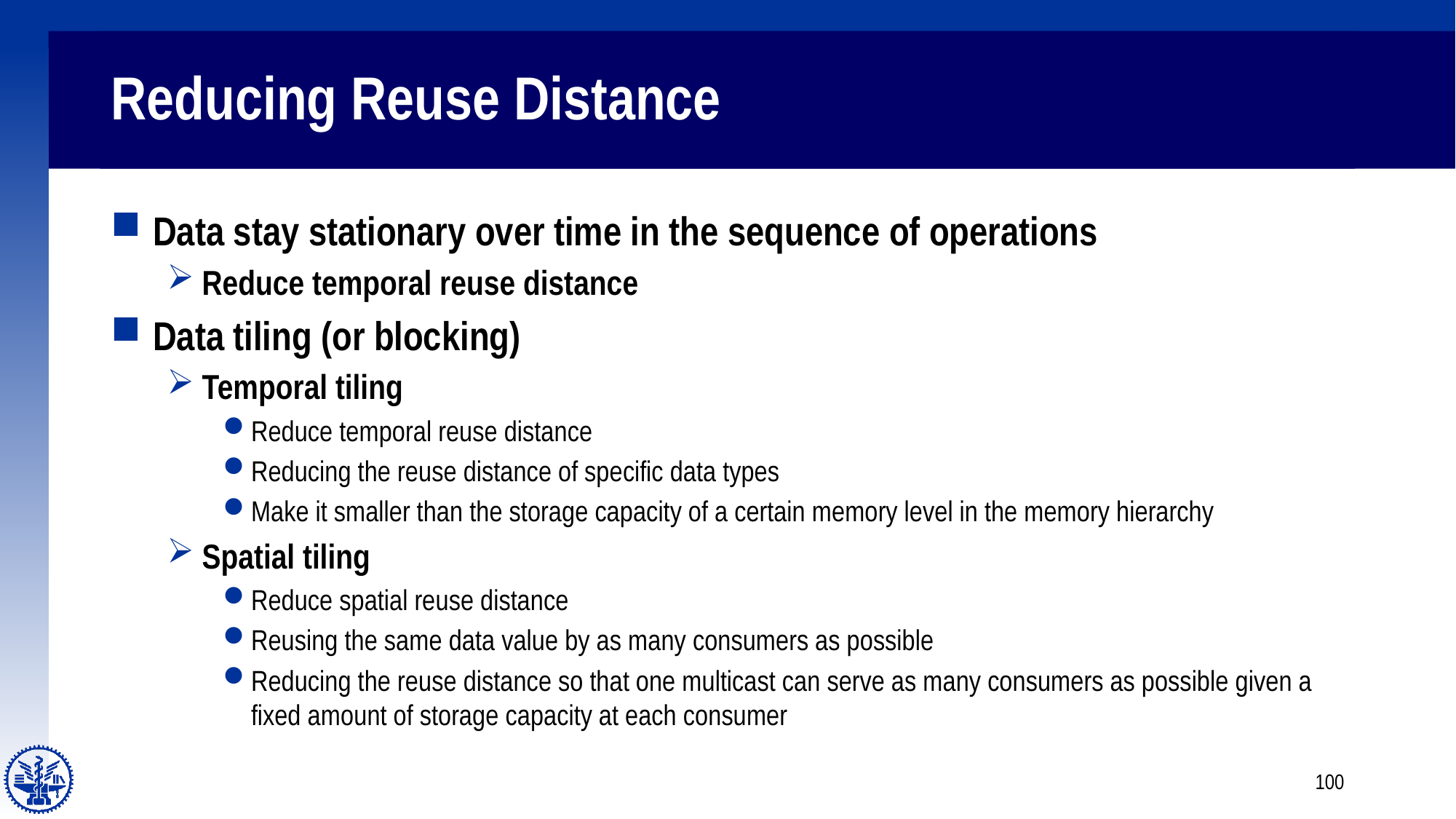

# Reducing Reuse Distance
Data stay stationary over time in the sequence of operations
Reduce temporal reuse distance
Data tiling (or blocking)
Temporal tiling
Reduce temporal reuse distance
Reducing the reuse distance of specific data types
Make it smaller than the storage capacity of a certain memory level in the memory hierarchy
Spatial tiling
Reduce spatial reuse distance
Reusing the same data value by as many consumers as possible
Reducing the reuse distance so that one multicast can serve as many consumers as possible given a fixed amount of storage capacity at each consumer
100